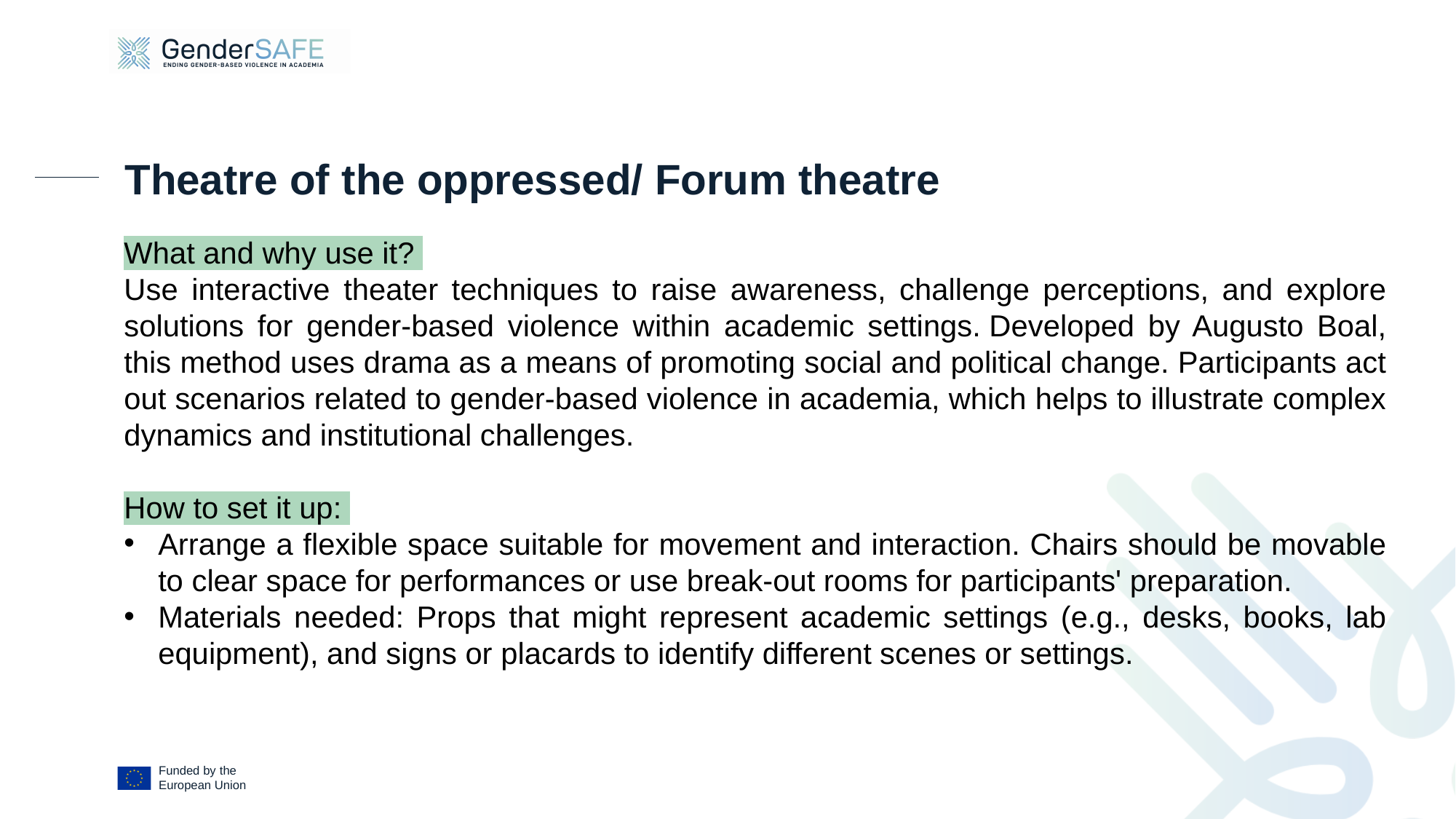

# Theatre of the oppressed/ Forum theatre
What and why use it?
Use interactive theater techniques to raise awareness, challenge perceptions, and explore solutions for gender-based violence within academic settings. Developed by Augusto Boal, this method uses drama as a means of promoting social and political change. Participants act out scenarios related to gender-based violence in academia, which helps to illustrate complex dynamics and institutional challenges.

How to set it up:
Arrange a flexible space suitable for movement and interaction. Chairs should be movable to clear space for performances or use break-out rooms for participants' preparation.
Materials needed: Props that might represent academic settings (e.g., desks, books, lab equipment), and signs or placards to identify different scenes or settings.